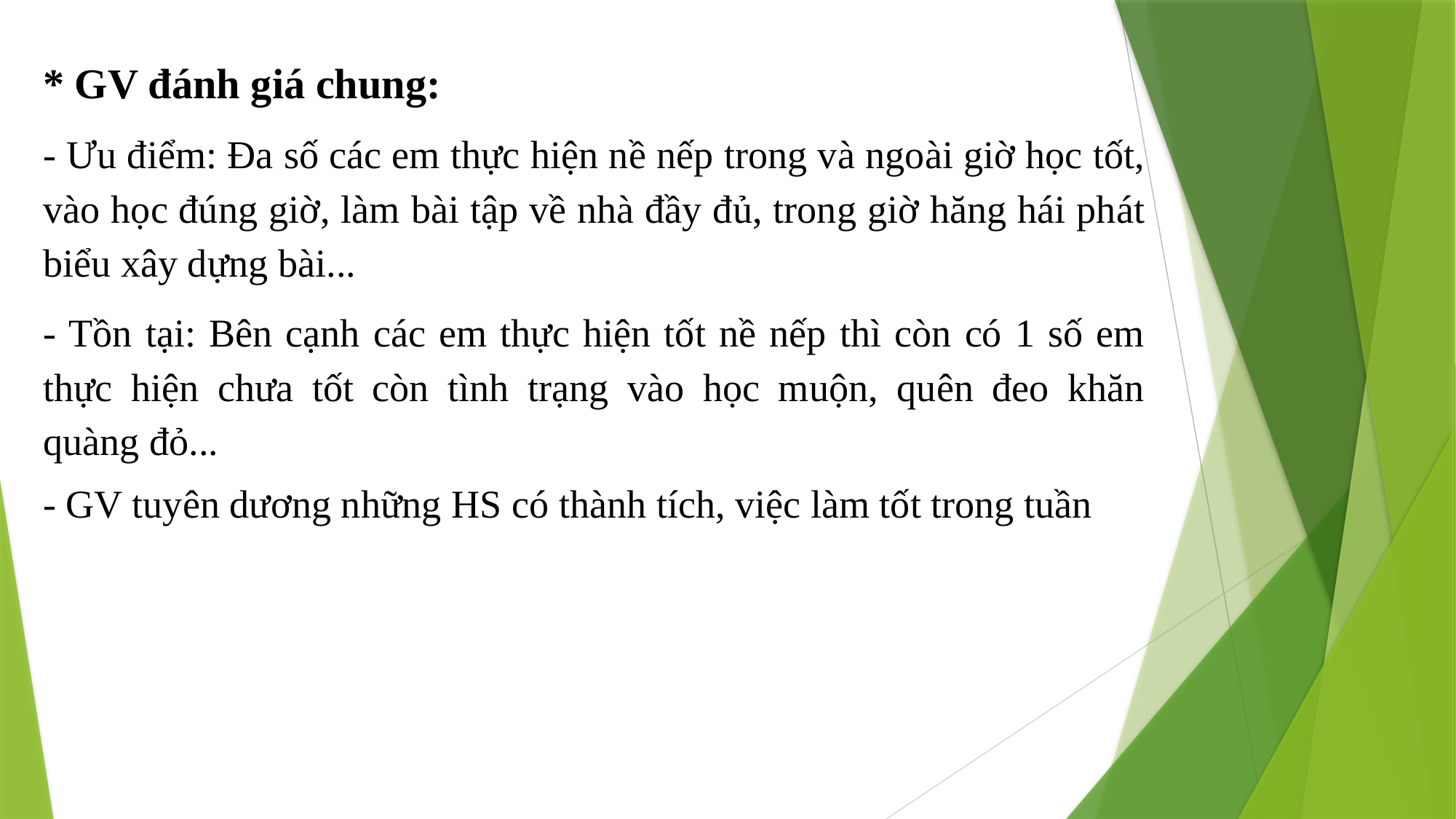

* GV đánh giá chung:
- Ưu điểm: Đa số các em thực hiện nề nếp trong và ngoài giờ học tốt, vào học đúng giờ, làm bài tập về nhà đầy đủ, trong giờ hăng hái phát biểu xây dựng bài...
- Tồn tại: Bên cạnh các em thực hiện tốt nề nếp thì còn có 1 số em thực hiện chưa tốt còn tình trạng vào học muộn, quên đeo khăn quàng đỏ...
- GV tuyên dương những HS có thành tích, việc làm tốt trong tuần